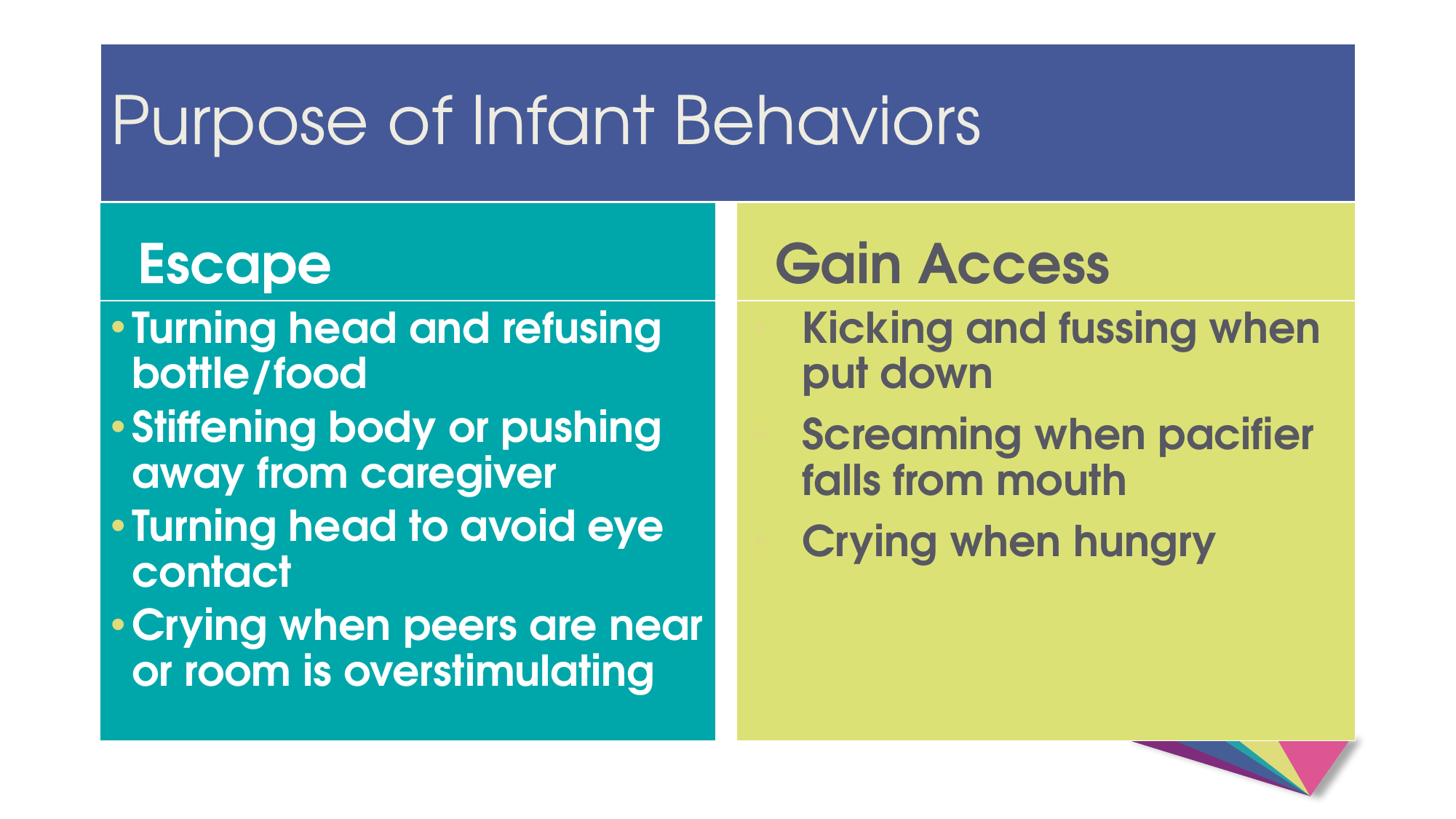

# Purpose of Infant Behaviors
Escape
Gain Access
Turning head and refusing bottle/food
Stiffening body or pushing away from caregiver
Turning head to avoid eye contact
Crying when peers are near or room is overstimulating
Kicking and fussing when put down
Screaming when pacifier falls from mouth
Crying when hungry